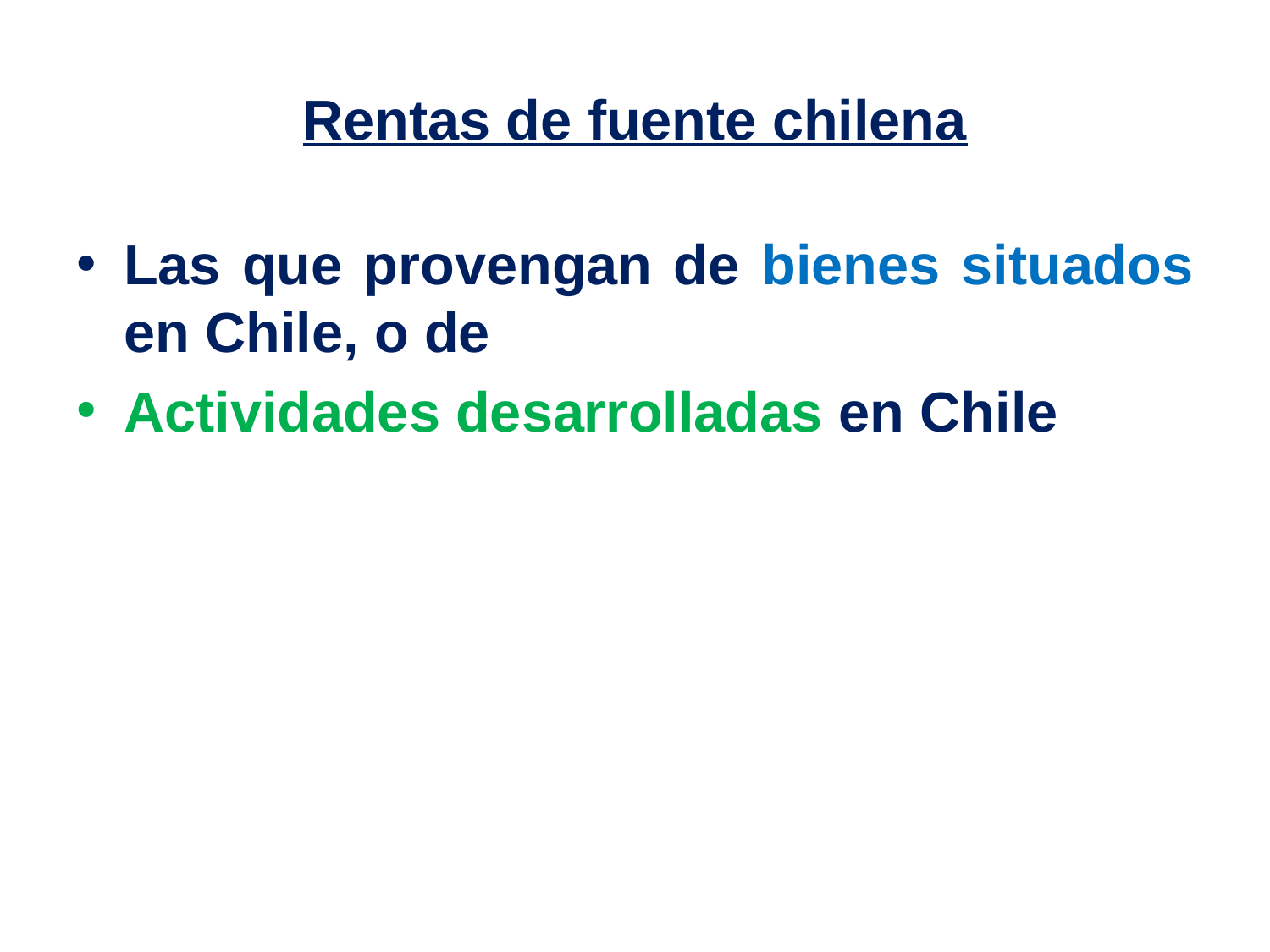

# Rentas de fuente chilena
Las que provengan de bienes situados en Chile, o de
Actividades desarrolladas en Chile